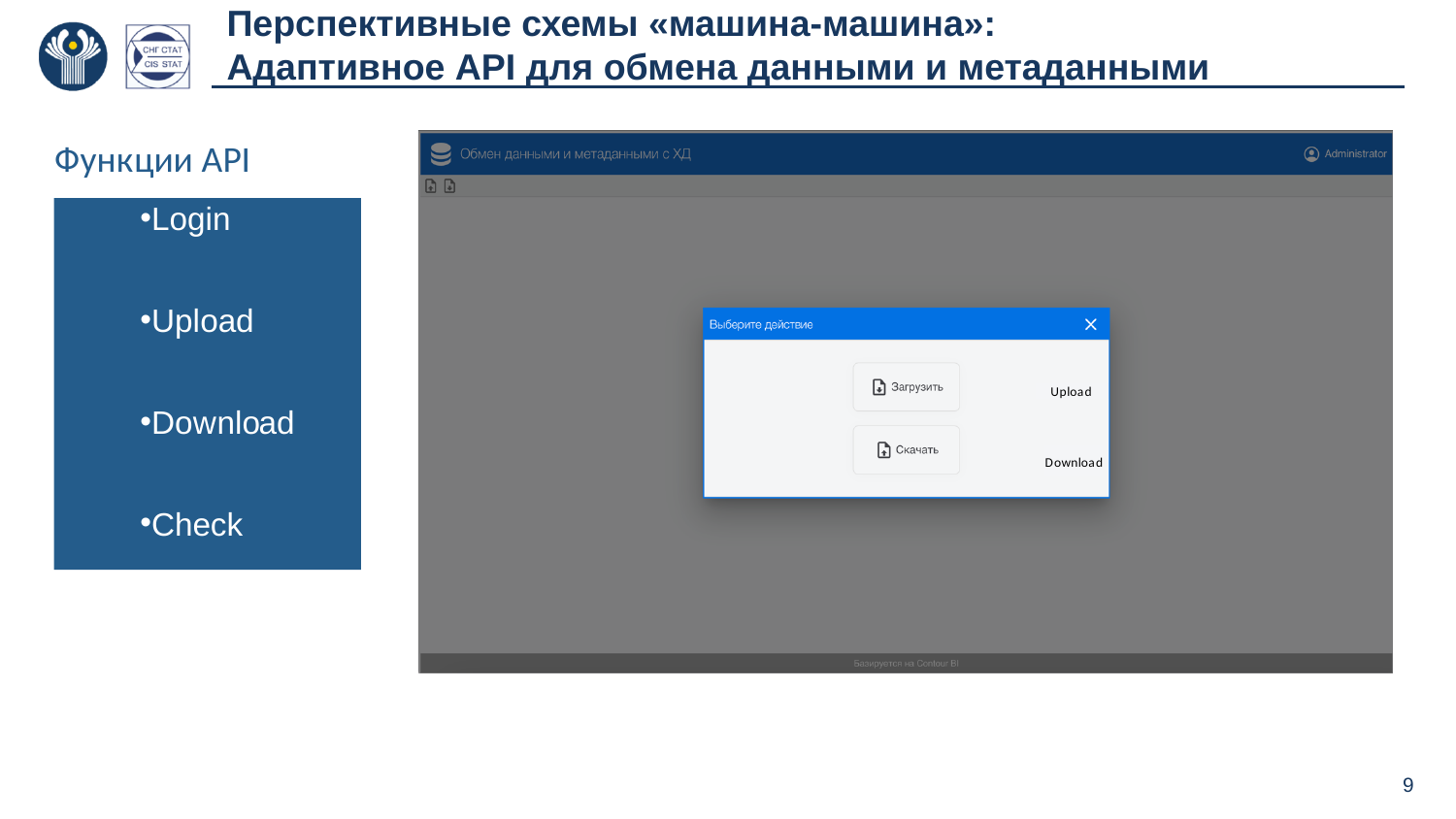

# Перспективные схемы «машина-машина»: Адаптивное API для обмена данными и метаданными

Функции API
Login

Upload

Download

Check
Upload

Download